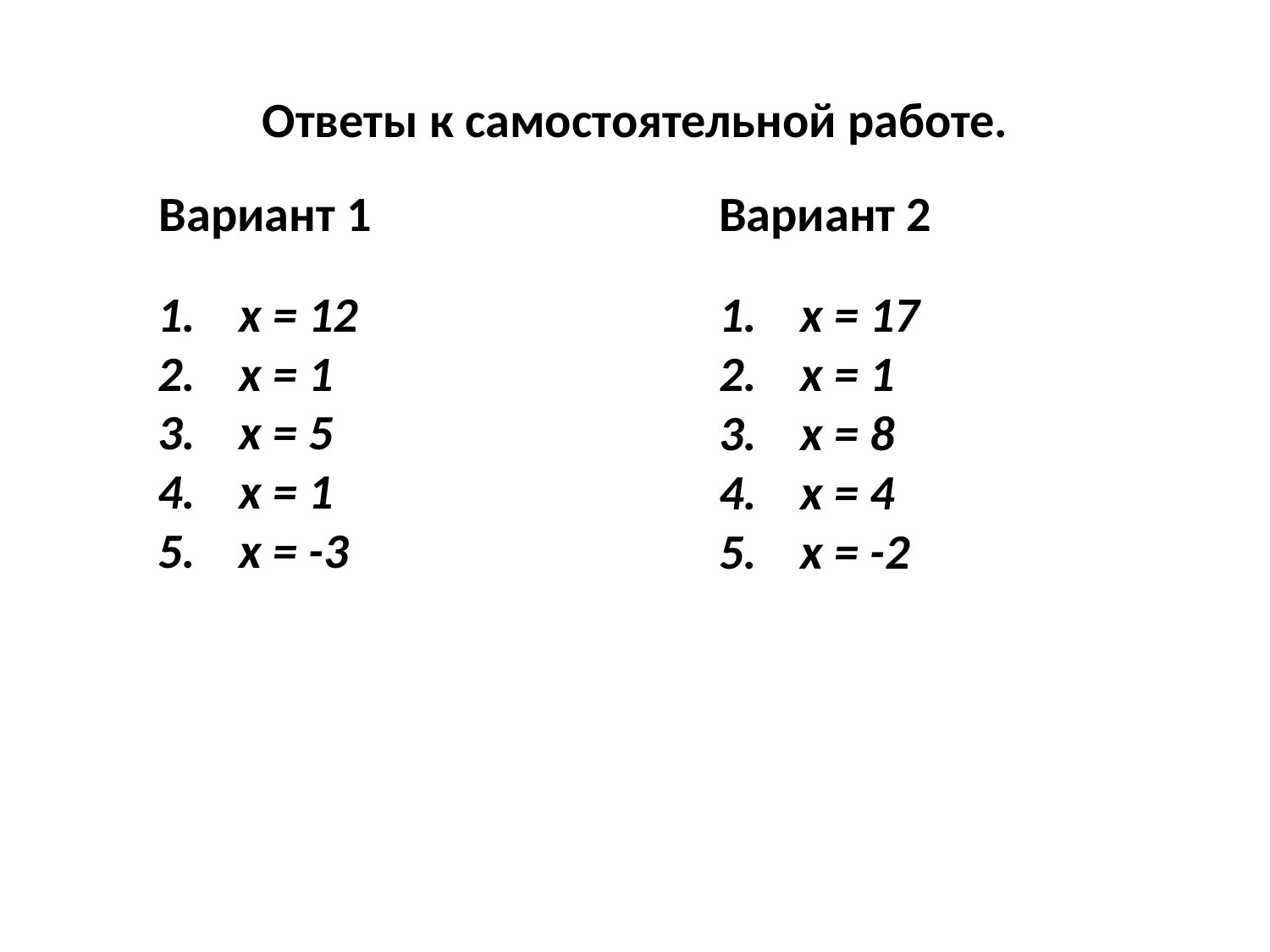

# Ответы к самостоятельной работе.
Вариант 1
Вариант 2
   x = 12
   x = 1
   x = 5
   x = 1
   x = -3
   x = 17
   x = 1
   x = 8
   x = 4
   x = -2